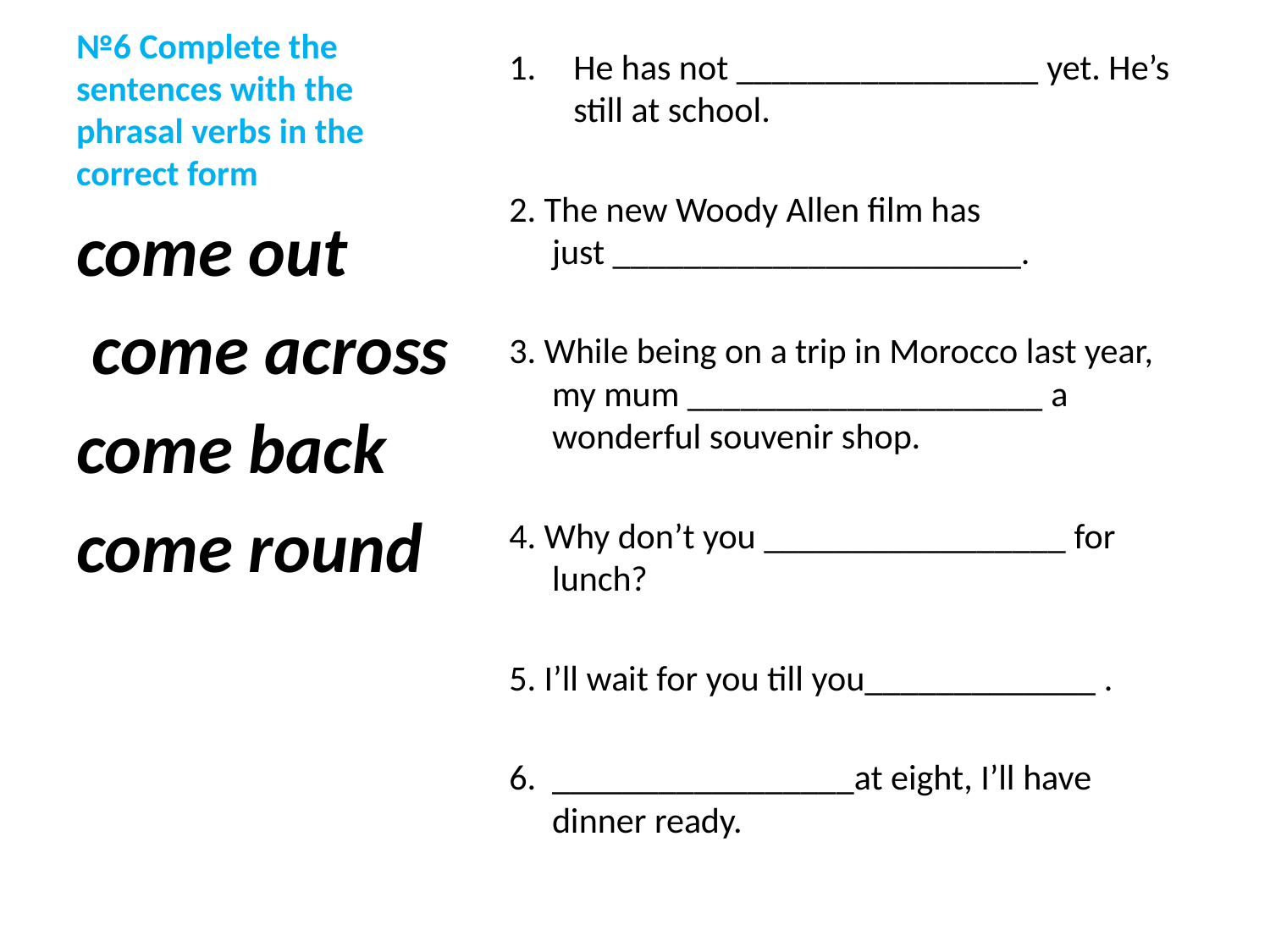

# №6 Complete the sentences with the phrasal verbs in the correct form
He has not _________________ yet. He’s still at school.

2. The new Woody Allen film has just _______________________.

3. While being on a trip in Morocco last year, my mum ____________________ a wonderful souvenir shop.

4. Why don’t you _________________ for lunch?

5. I’ll wait for you till you_____________ .

6.  _________________at eight, I’ll have dinner ready.

come out
 come across
come back
come round